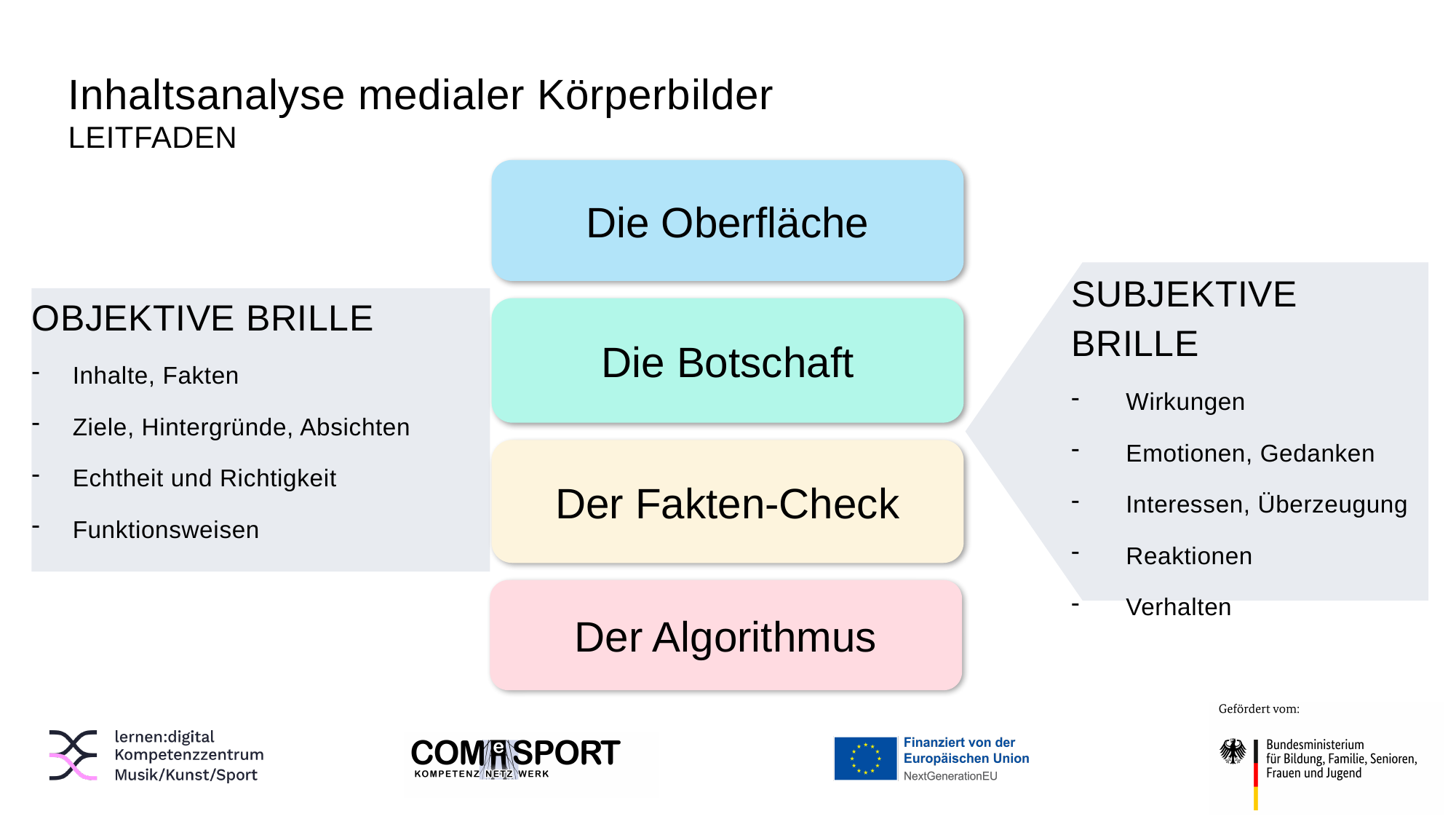

# Inhaltsanalyse medialer Körperbilder LEITFADEN
Die Oberfläche

SUBJEKTIVE BRILLE
Wirkungen
Emotionen, Gedanken
Interessen, Überzeugung
Reaktionen
Verhalten
OBJEKTIVE BRILLE
Inhalte, Fakten
Ziele, Hintergründe, Absichten
Echtheit und Richtigkeit
Funktionsweisen
Die Botschaft
Der Fakten-Check
Der Algorithmus